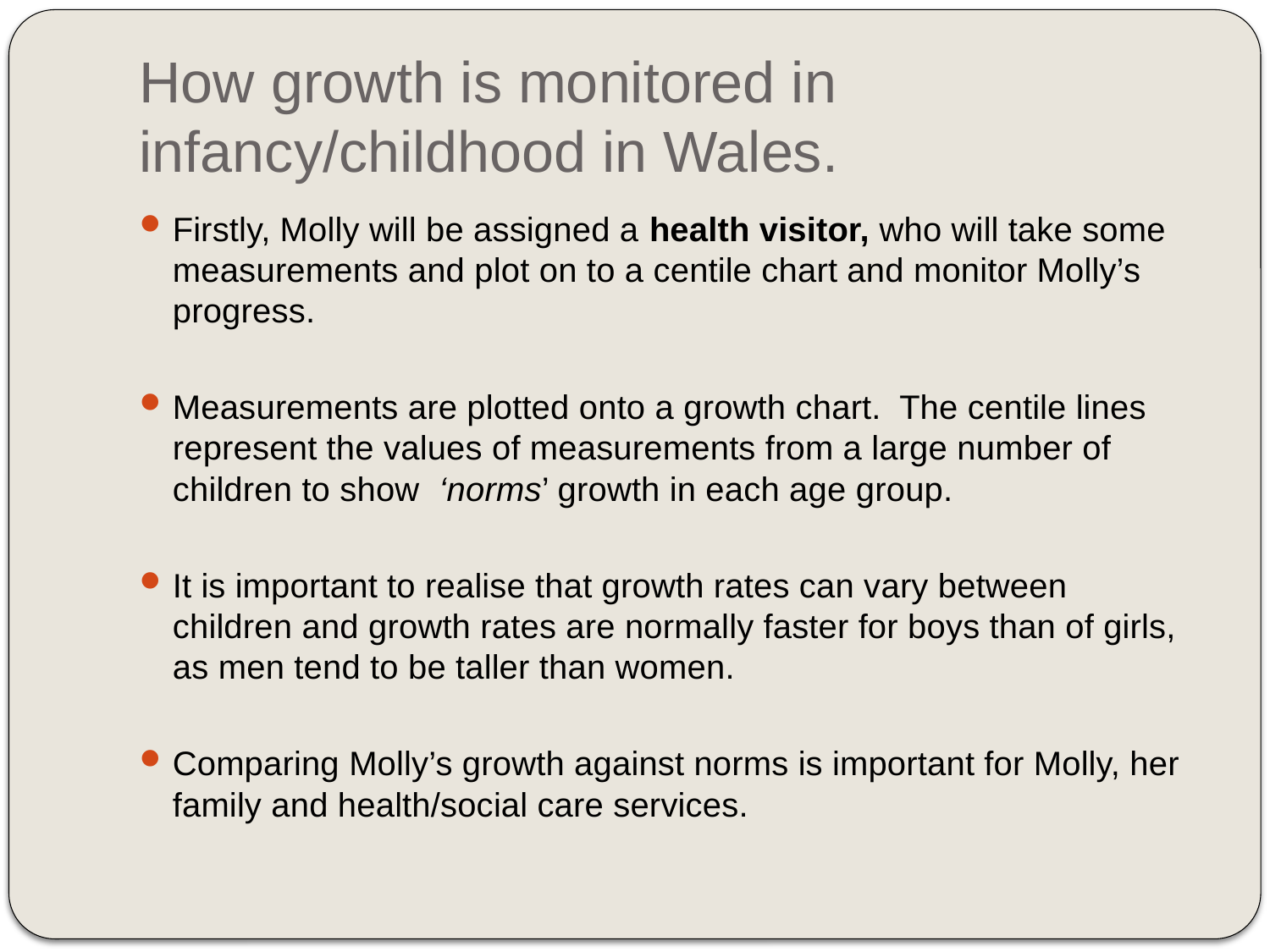

# How growth is monitored in infancy/childhood in Wales.
Firstly, Molly will be assigned a health visitor, who will take some measurements and plot on to a centile chart and monitor Molly’s progress.

Measurements are plotted onto a growth chart.  The centile lines represent the values of measurements from a large number of children to show  ‘norms’ growth in each age group.

It is important to realise that growth rates can vary between children and growth rates are normally faster for boys than of girls, as men tend to be taller than women.

Comparing Molly’s growth against norms is important for Molly, her family and health/social care services.